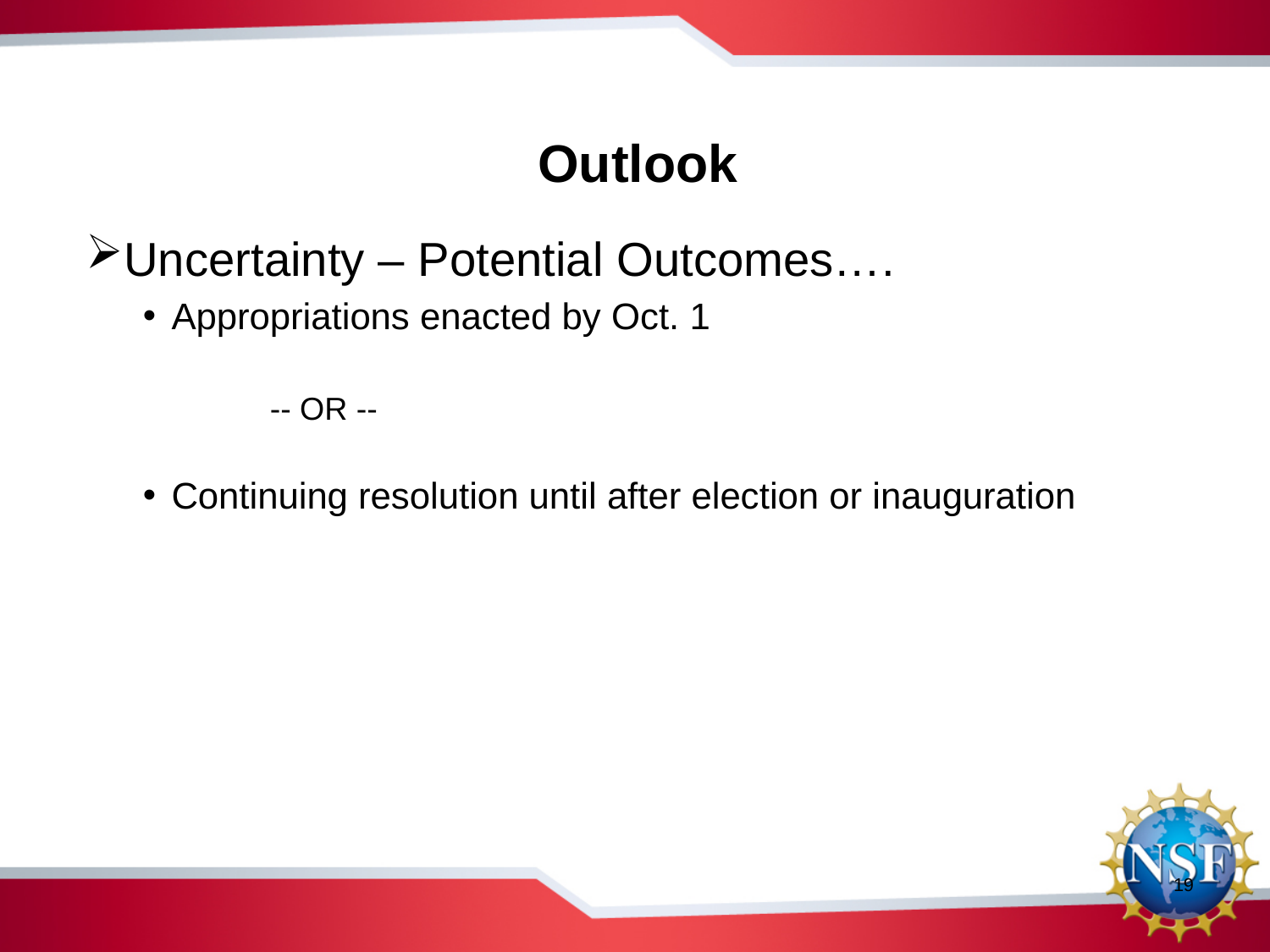

# Outlook
Uncertainty – Potential Outcomes….
Appropriations enacted by Oct. 1
	-- OR --
Continuing resolution until after election or inauguration

19